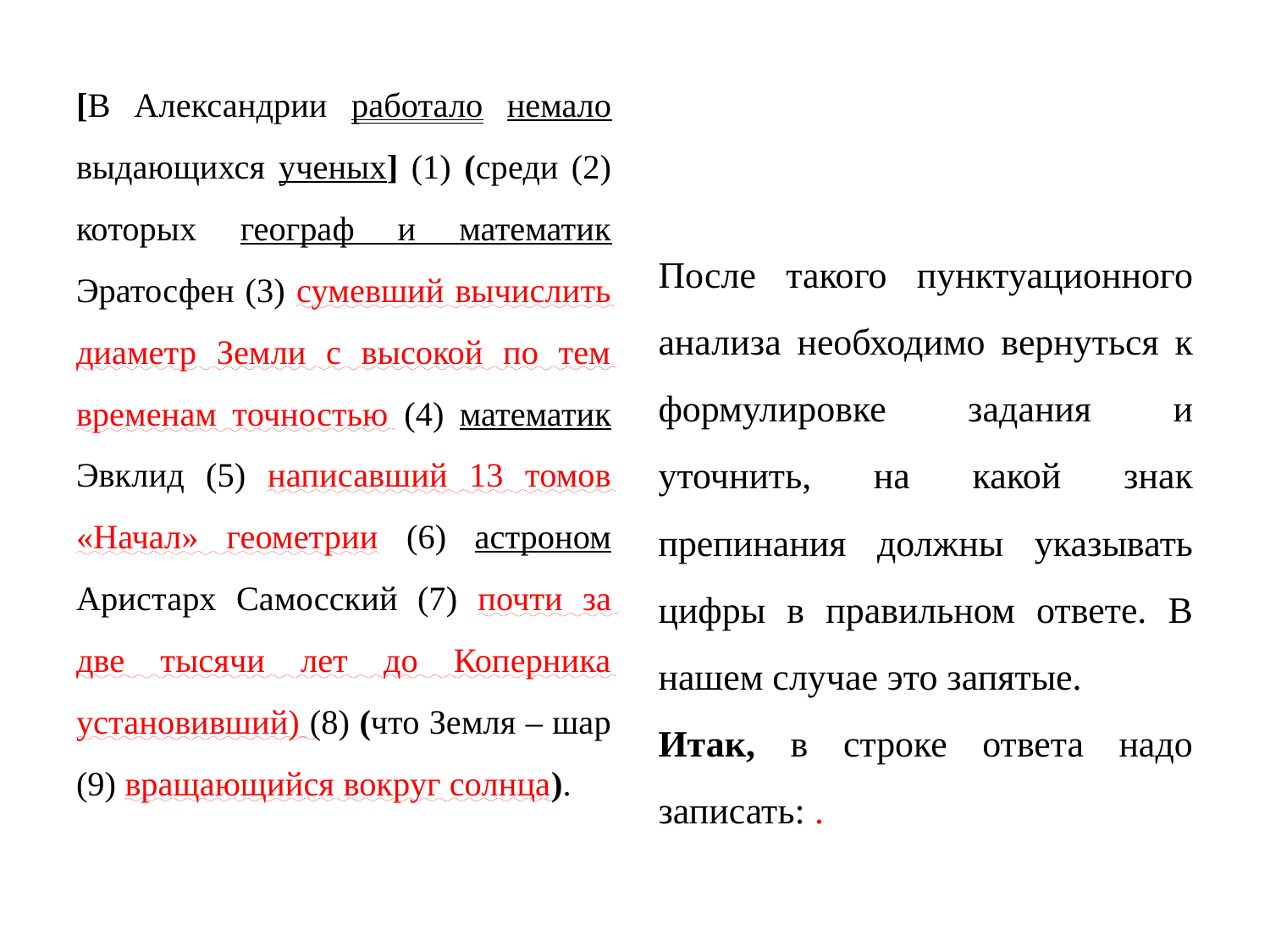

[В Александрии работало немало выдающихся ученых] (1) (среди (2) которых географ и математик Эратосфен (3) сумевший вычислить диаметр Земли с высокой по тем временам точностью (4) математик Эвклид (5) написавший 13 томов «Начал» геометрии (6) астроном Аристарх Самосский (7) почти за две тысячи лет до Коперника установивший) (8) (что Земля – шар (9) вращающийся вокруг солнца).

После такого пунктуационного анализа необходимо вернуться к формулировке задания и уточнить, на какой знак препинания должны указывать цифры в правильном ответе. В нашем случае это запятые.
Итак, в строке ответа надо записать: .